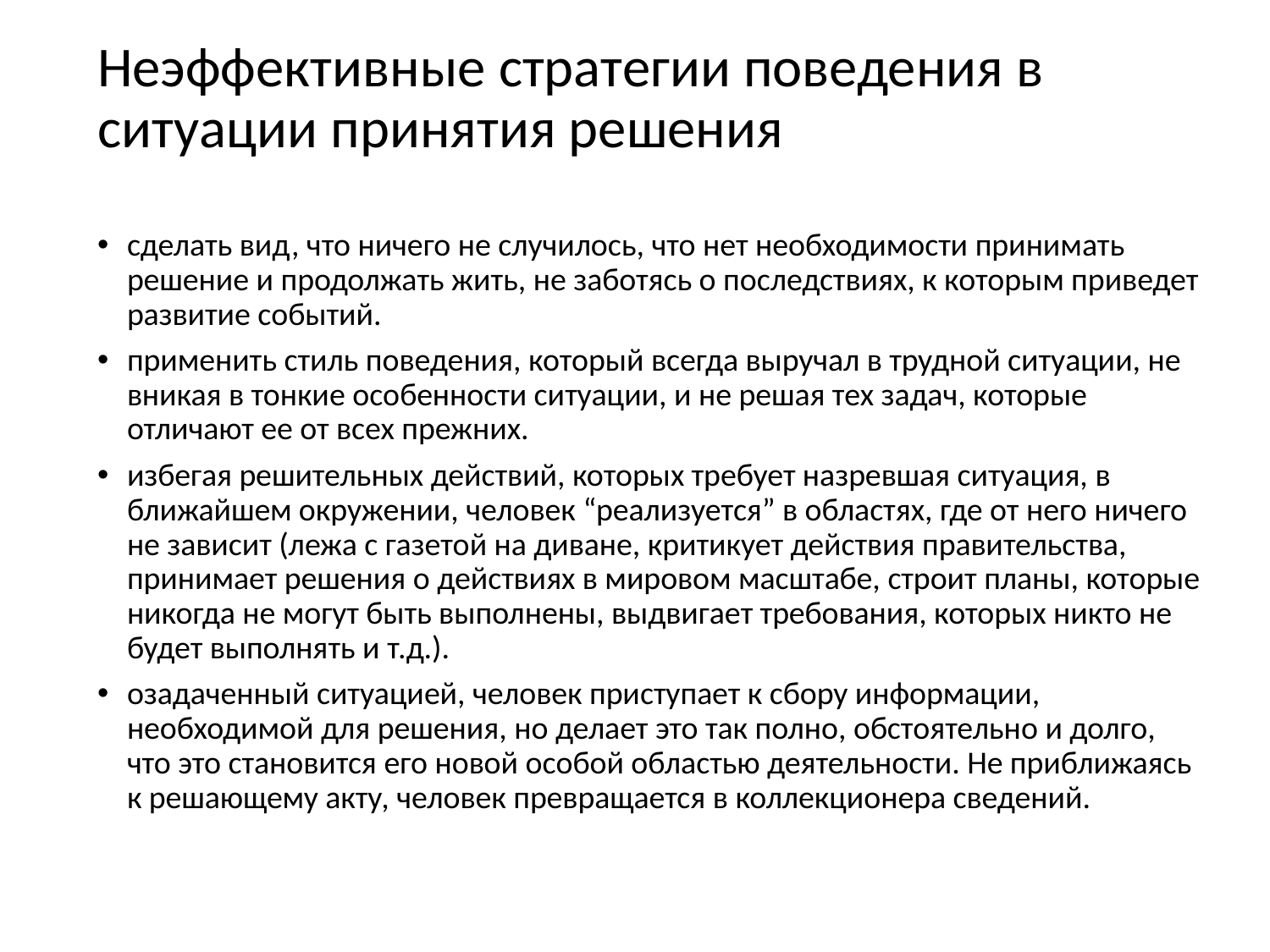

# Неэффективные стратегии поведения в ситуации принятия решения
сделать вид, что ничего не случилось, что нет необходимости принимать решение и продолжать жить, не заботясь о последствиях, к которым приведет развитие событий.
применить стиль поведения, который всегда выручал в трудной ситуации, не вникая в тонкие особенности ситуации, и не решая тех задач, которые отличают ее от всех прежних.
избегая решительных действий, которых требует назревшая ситуация, в ближайшем окружении, человек “реализуется” в областях, где от него ничего не зависит (лежа с газетой на диване, критикует действия правительства, принимает решения о действиях в мировом масштабе, строит планы, которые никогда не могут быть выполнены, выдвигает требования, которых никто не будет выполнять и т.д.).
озадаченный ситуацией, человек приступает к сбору информации, необходимой для решения, но делает это так полно, обстоятельно и долго, что это становится его новой особой областью деятельности. Не приближаясь к решающему акту, человек превращается в коллекционера сведений.